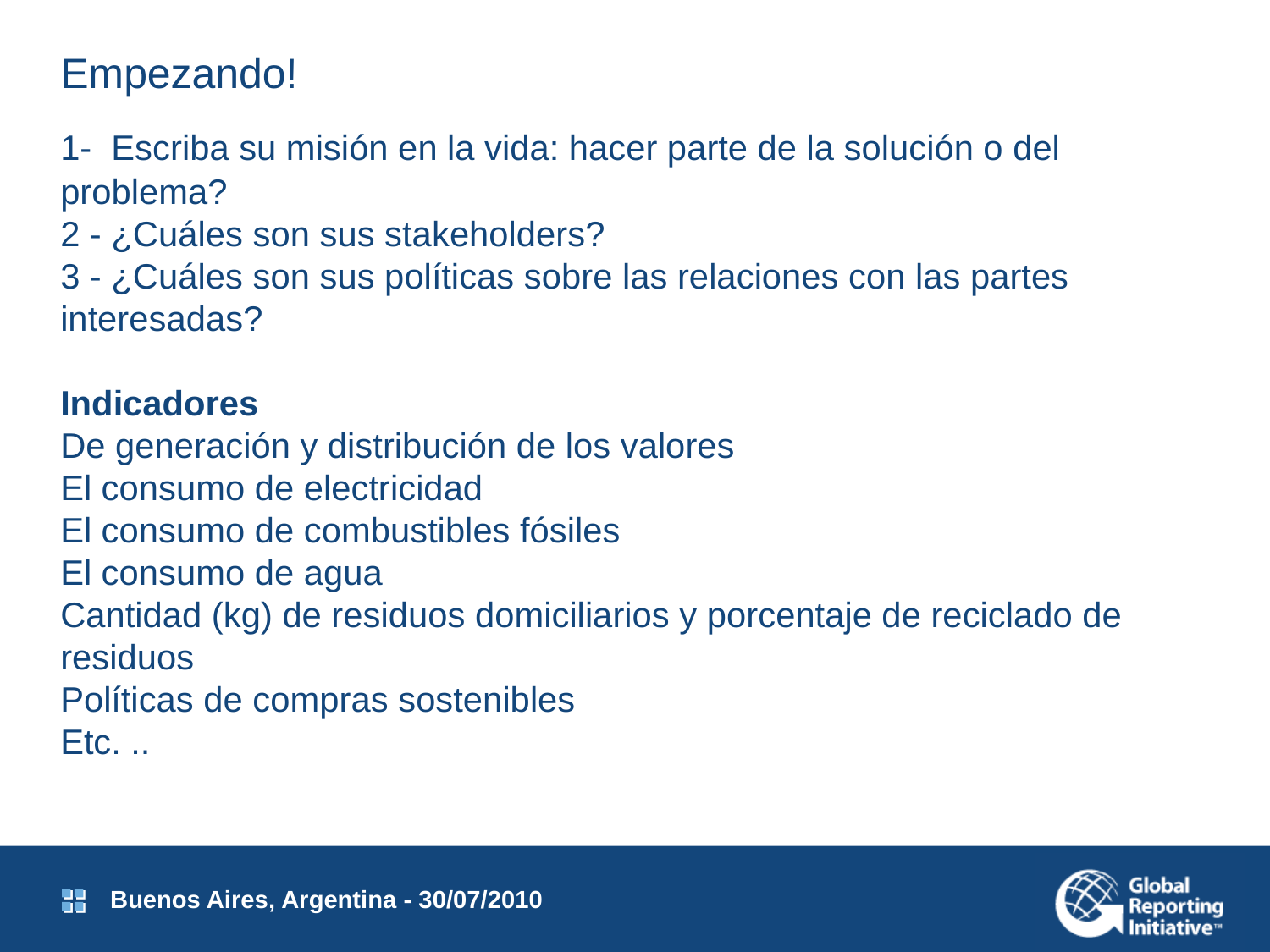

Empezando!
	1-  Escriba su misión en la vida: hacer parte de la solución o del problema?
2 - ¿Cuáles son sus stakeholders?
3 - ¿Cuáles son sus políticas sobre las relaciones con las partes interesadas?
Indicadores
De generación y distribución de los valores
El consumo de electricidad
El consumo de combustibles fósiles
El consumo de agua
Cantidad (kg) de residuos domiciliarios y porcentaje de reciclado de residuos
Políticas de compras sostenibles
Etc. ..